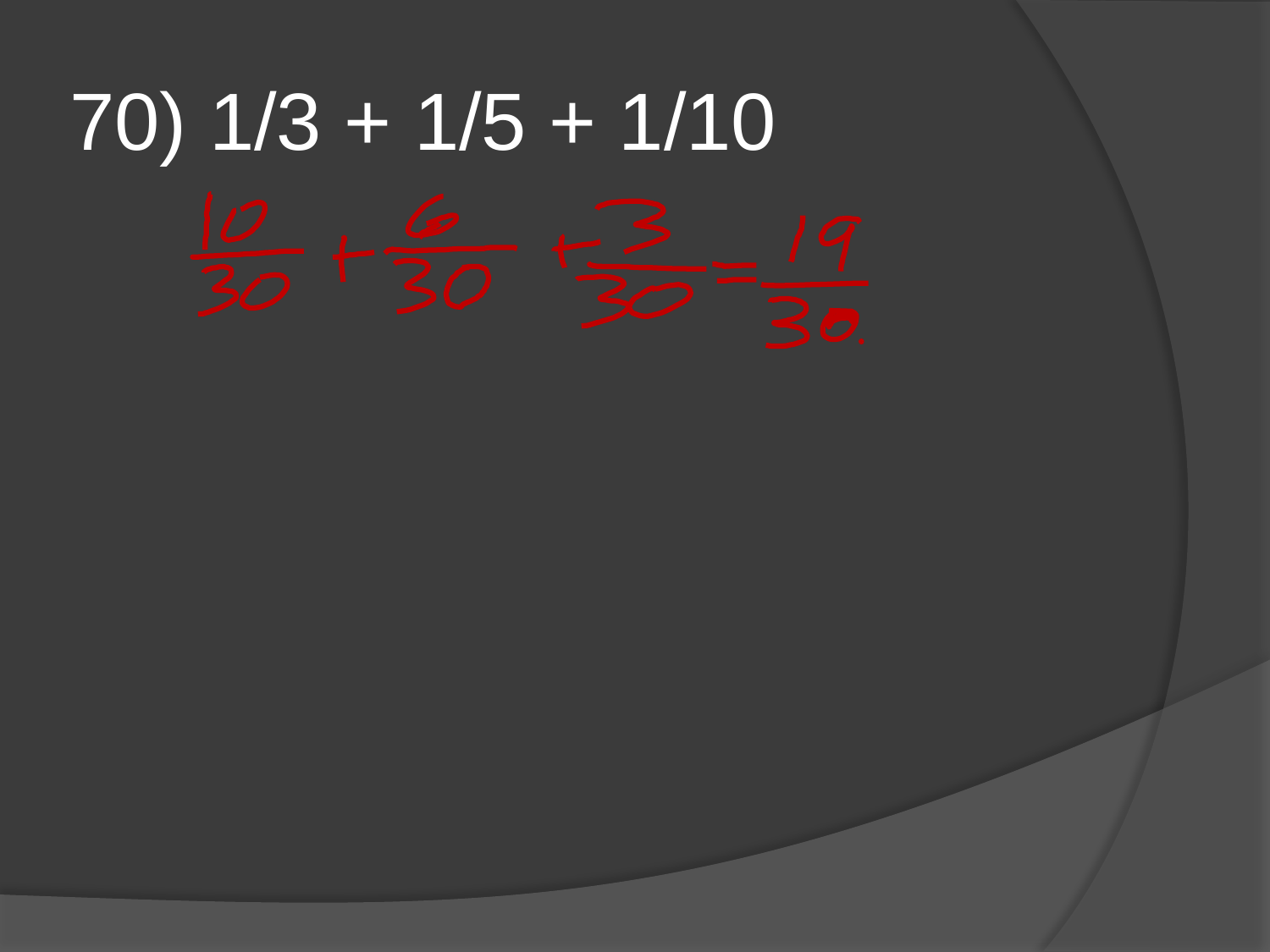

# 70) 1/3 + 1/5 + 1/10